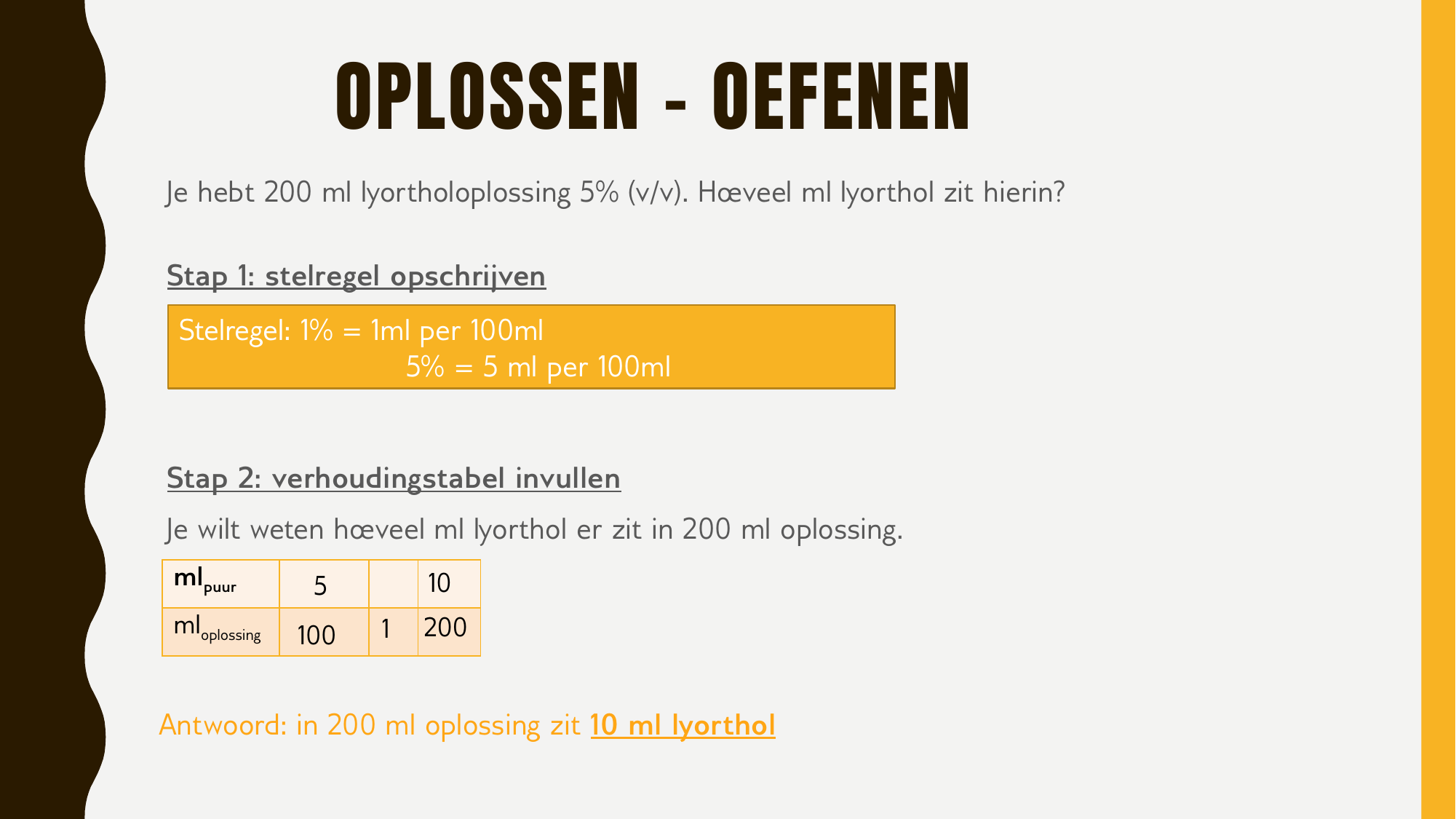

# Oplossen - oefenen
Je hebt 200 ml lyortholoplossing 5% (v/v). Hoeveel ml lyorthol zit hierin?

Stap 1: stelregel opschrijven

Stap 2: verhoudingstabel invullen
Je wilt weten hoeveel ml lyorthol er zit in 200 ml oplossing.

Stelregel: 1% = 1ml per 100ml
		 5% = 5 ml per 100ml
10
| mlpuur |  |  |  |
| --- | --- | --- | --- |
| mloplossing |  |  |  |
5
200
1
100
Antwoord: in 200 ml oplossing zit 10 ml lyorthol